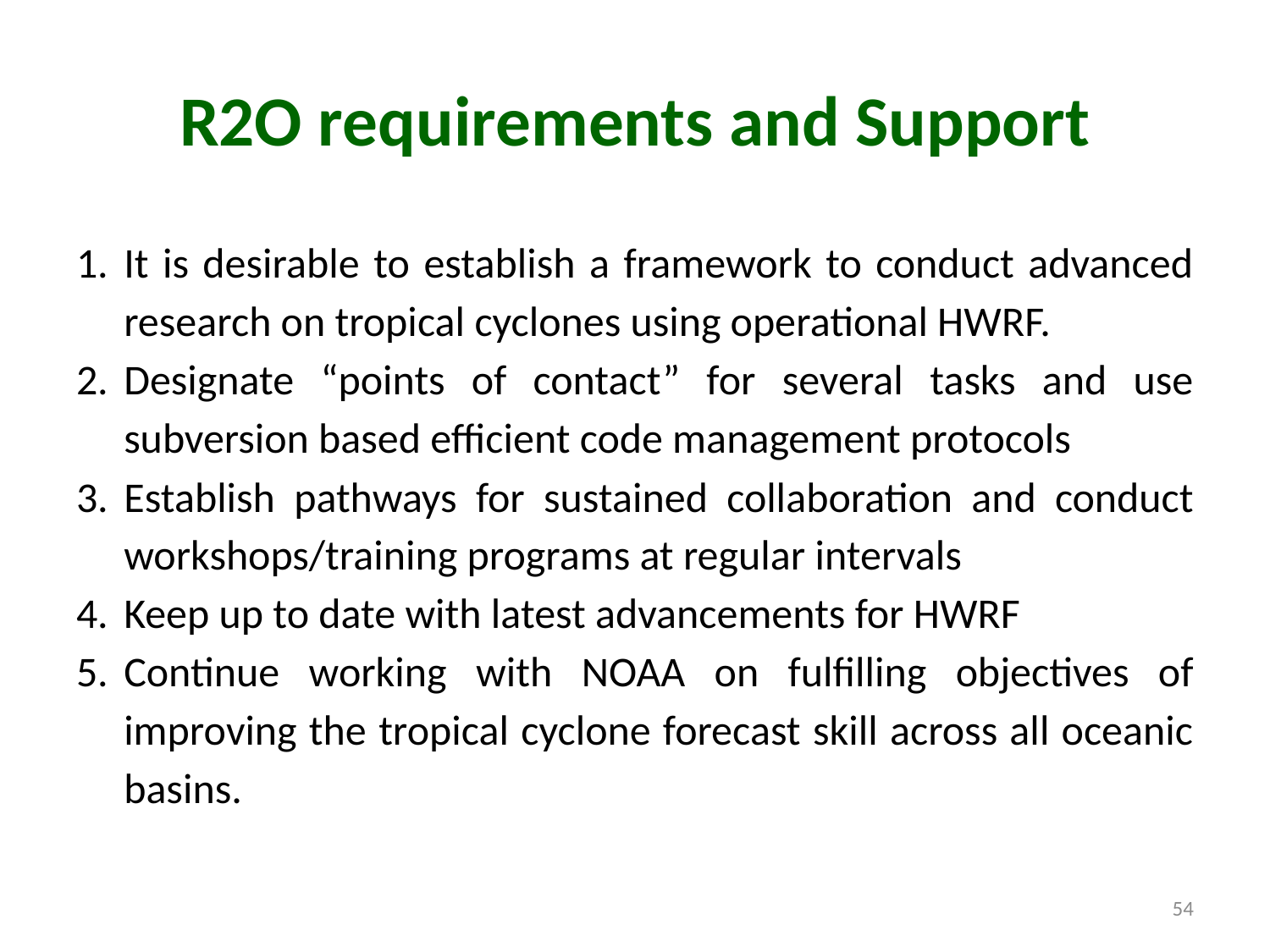

# R2O requirements and Support
It is desirable to establish a framework to conduct advanced research on tropical cyclones using operational HWRF.
Designate “points of contact” for several tasks and use subversion based efficient code management protocols
Establish pathways for sustained collaboration and conduct workshops/training programs at regular intervals
Keep up to date with latest advancements for HWRF
Continue working with NOAA on fulfilling objectives of improving the tropical cyclone forecast skill across all oceanic basins.
54